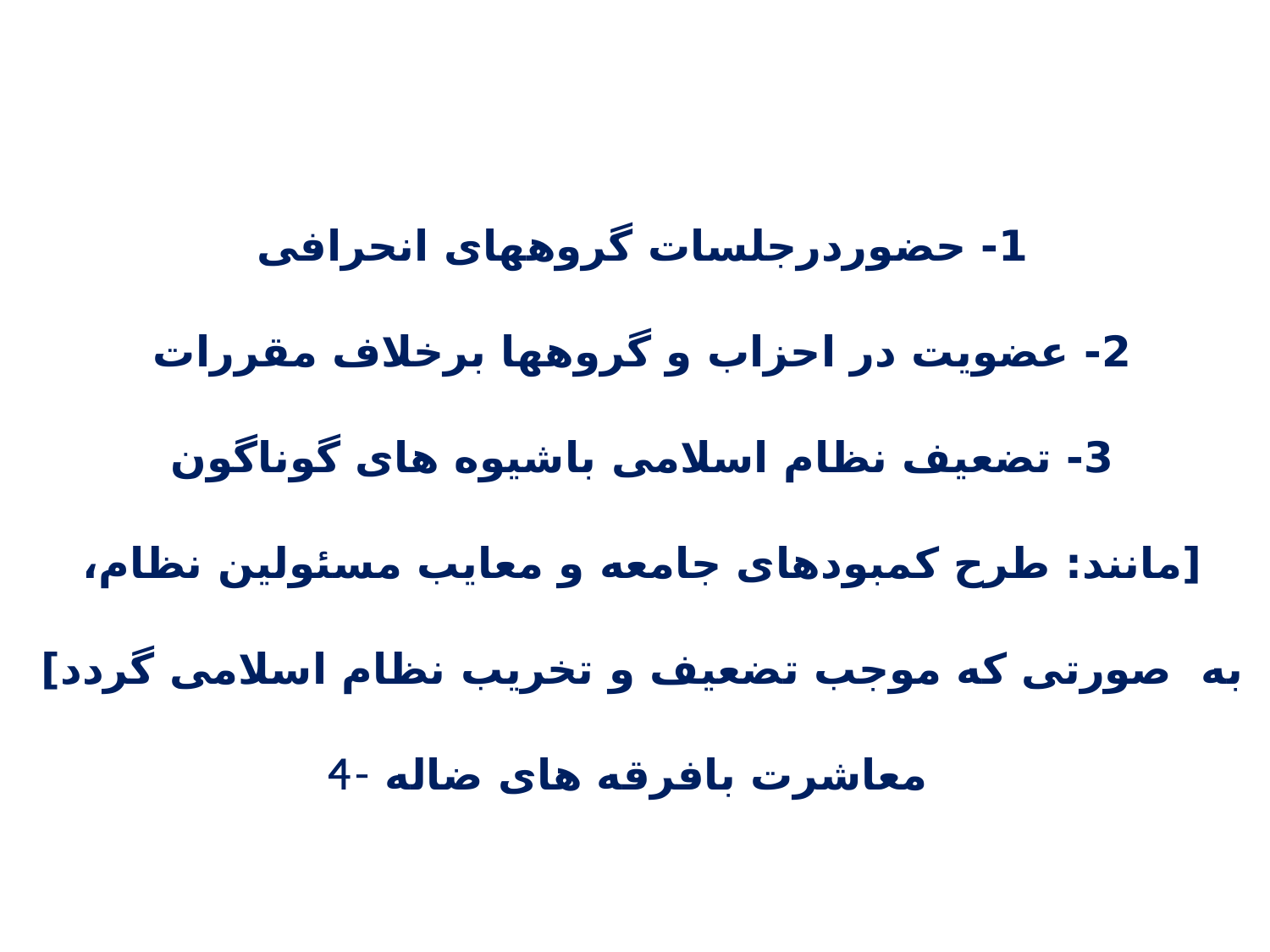

1- حضوردرجلسات گروههای انحرافی
2- عضویت در احزاب و گروهها برخلاف مقررات
3- تضعیف نظام اسلامی باشیوه های گوناگون
[مانند: طرح کمبودهای جامعه و معایب مسئولین نظام،
به  صورتی که موجب تضعیف و تخریب نظام اسلامی گردد]
4- معاشرت بافرقه های ضاله